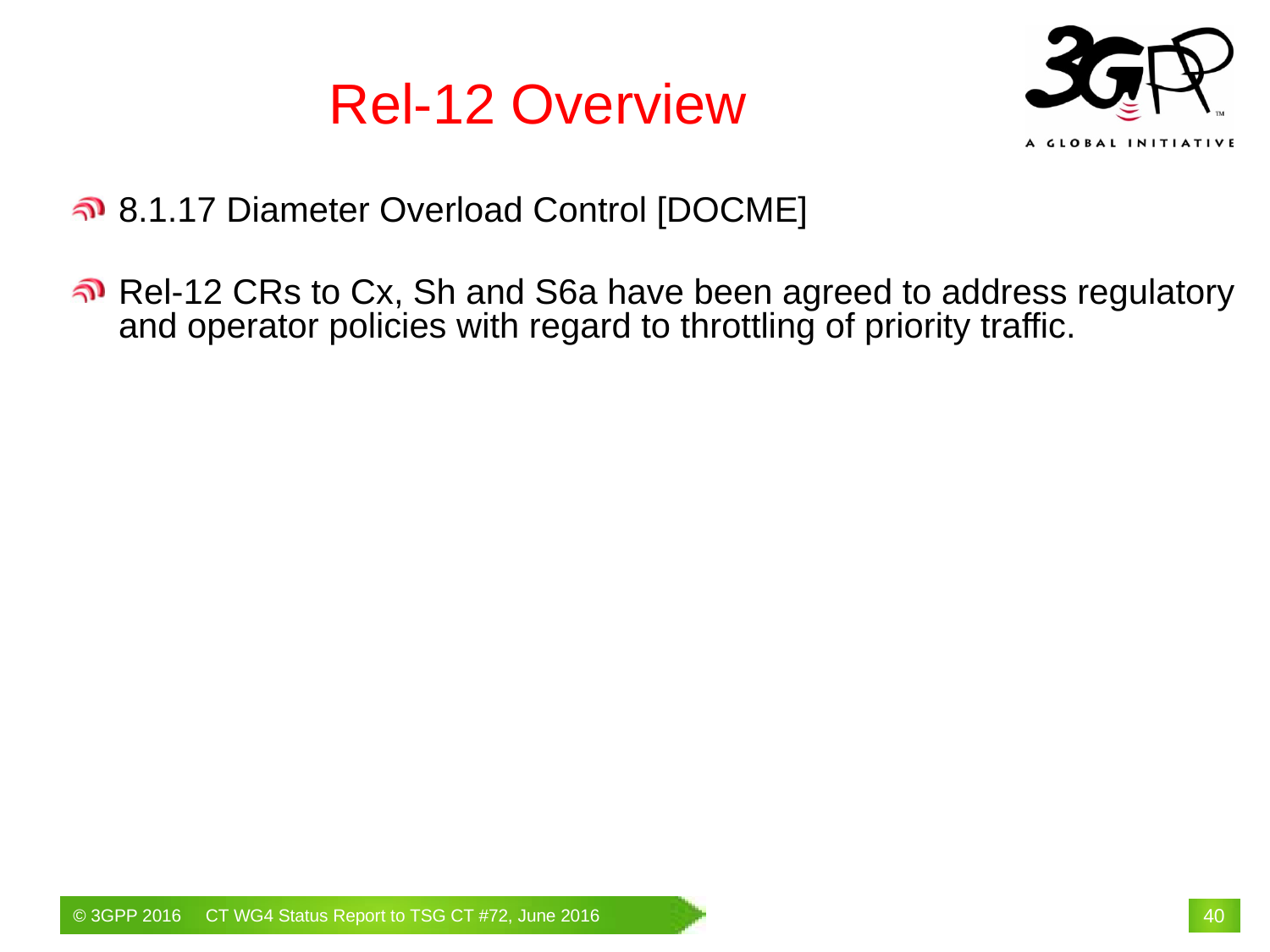

# Rel-12 Overview
8.1.17 Diameter Overload Control [DOCME]

Rel-12 CRs to Cx, Sh and S6a have been agreed to address regulatory and operator policies with regard to throttling of priority traffic.